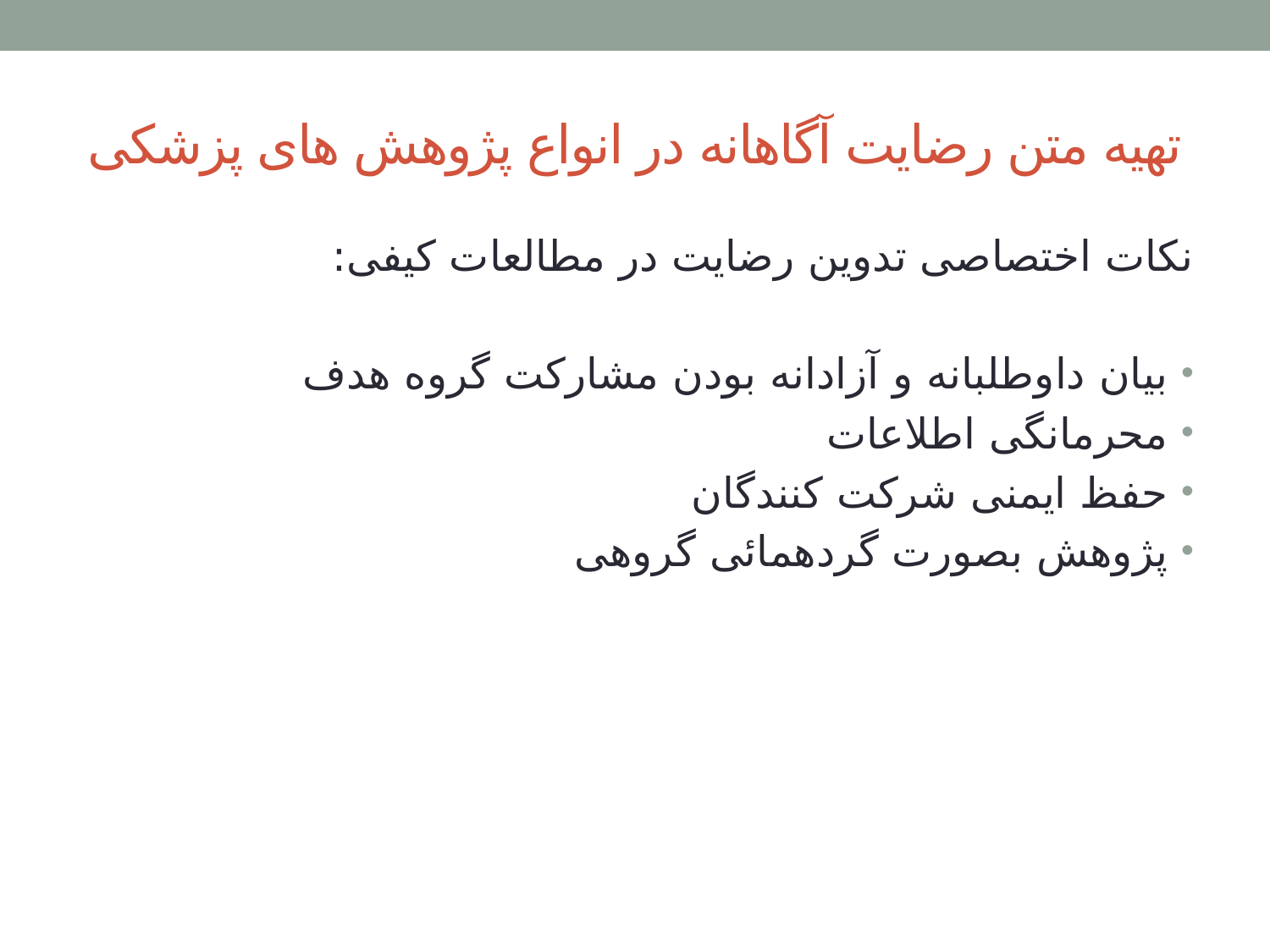

# تهیه متن رضایت آگاهانه در انواع پژوهش های پزشکی
نکات اختصاصی تدوین رضایت در مطالعات کیفی:

بیان داوطلبانه و آزادانه بودن مشارکت گروه هدف
محرمانگی اطلاعات
حفظ ایمنی شرکت کنندگان
پژوهش بصورت گردهمائی گروهی